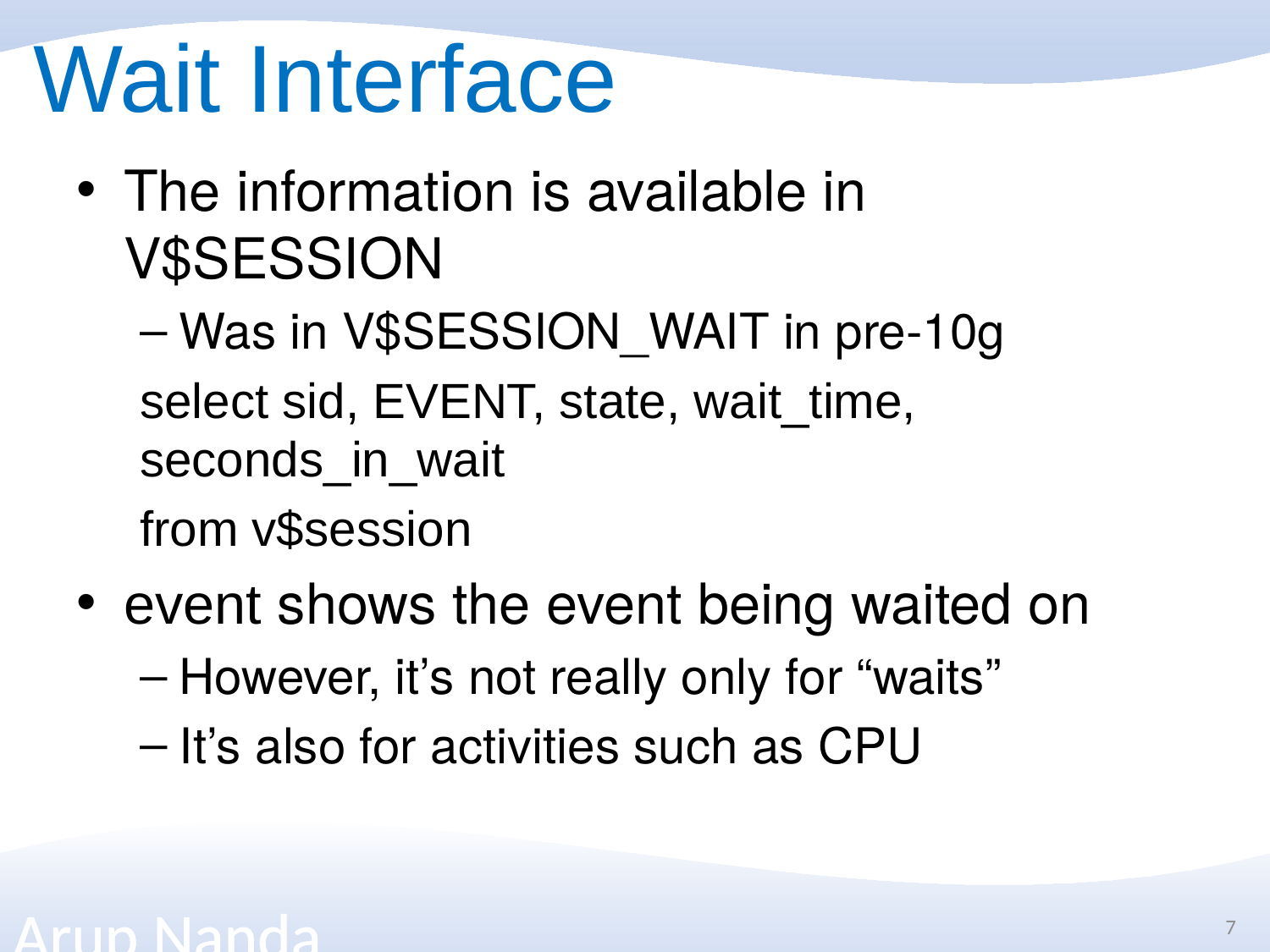

# Wait Interface
The information is available in V$SESSION
Was in V$SESSION_WAIT in pre-10g
select sid, EVENT, state, wait_time, seconds_in_wait
from v$session
event shows the event being waited on
However, it’s not really only for “waits”
It’s also for activities such as CPU

7